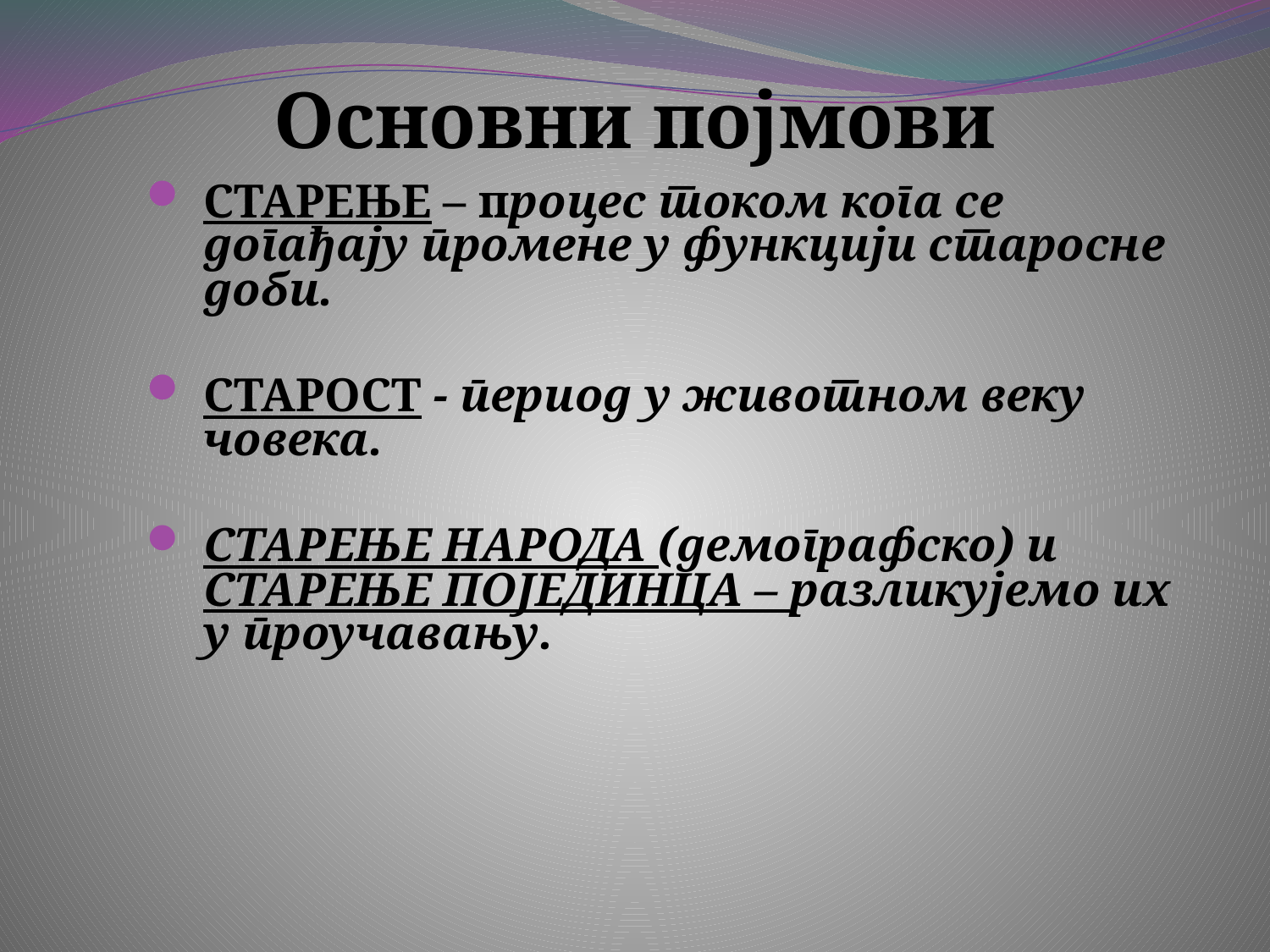

Основни појмови
СТАРЕЊЕ – процес током кога се догађају промене у функцији старосне доби.

СТАРОСТ - период у животном веку човека.

СТАРЕЊЕ НАРОДА (демографско) и СТАРЕЊЕ ПОЈЕДИНЦА – разликујемо их у проучавању.